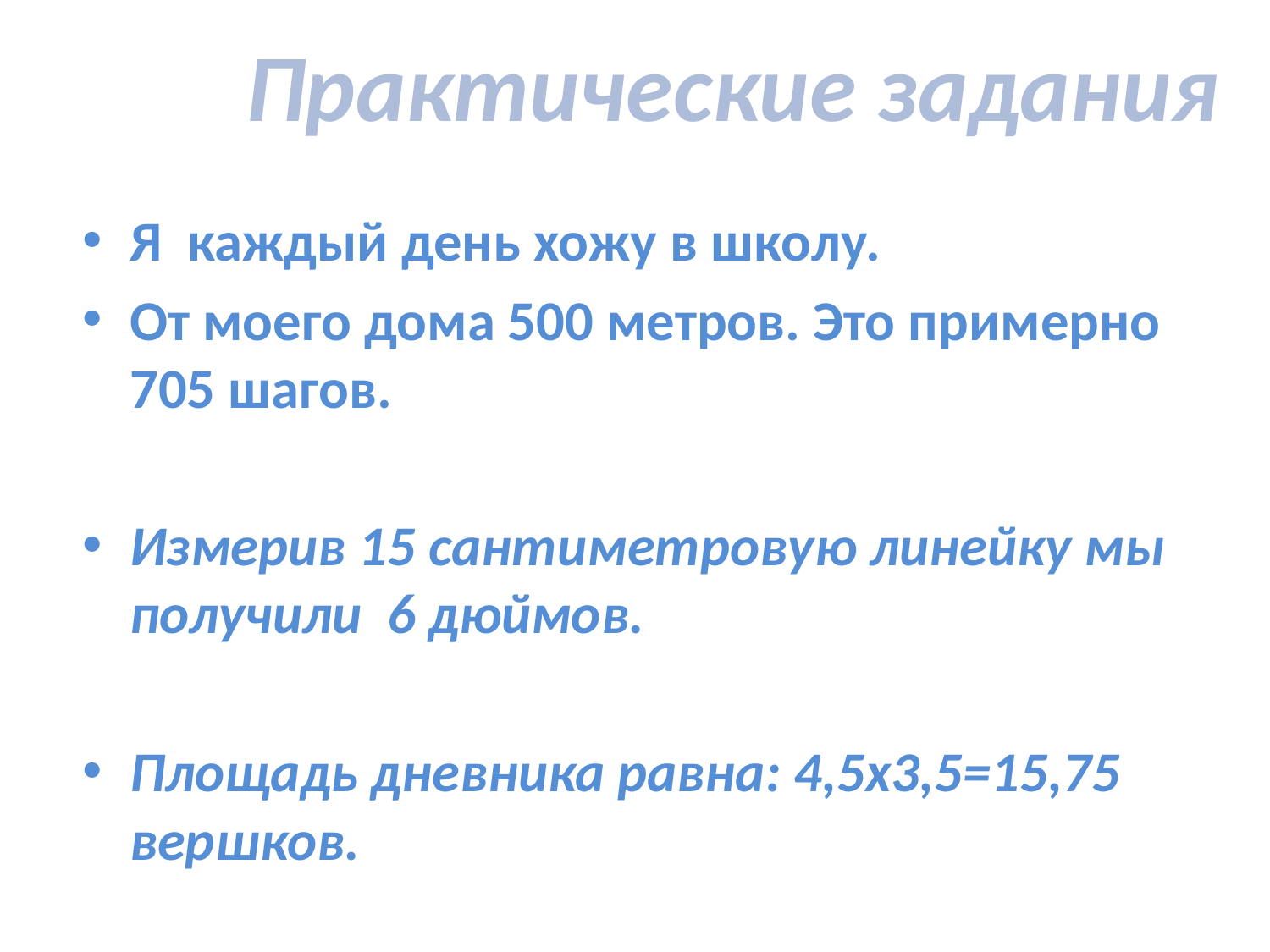

Практические задания
Я  каждый день хожу в школу.
От моего дома 500 метров. Это примерно 705 шагов.

Измерив 15 сантиметровую линейку мы получили  6 дюймов.

Площадь дневника равна: 4,5х3,5=15,75 вершков.